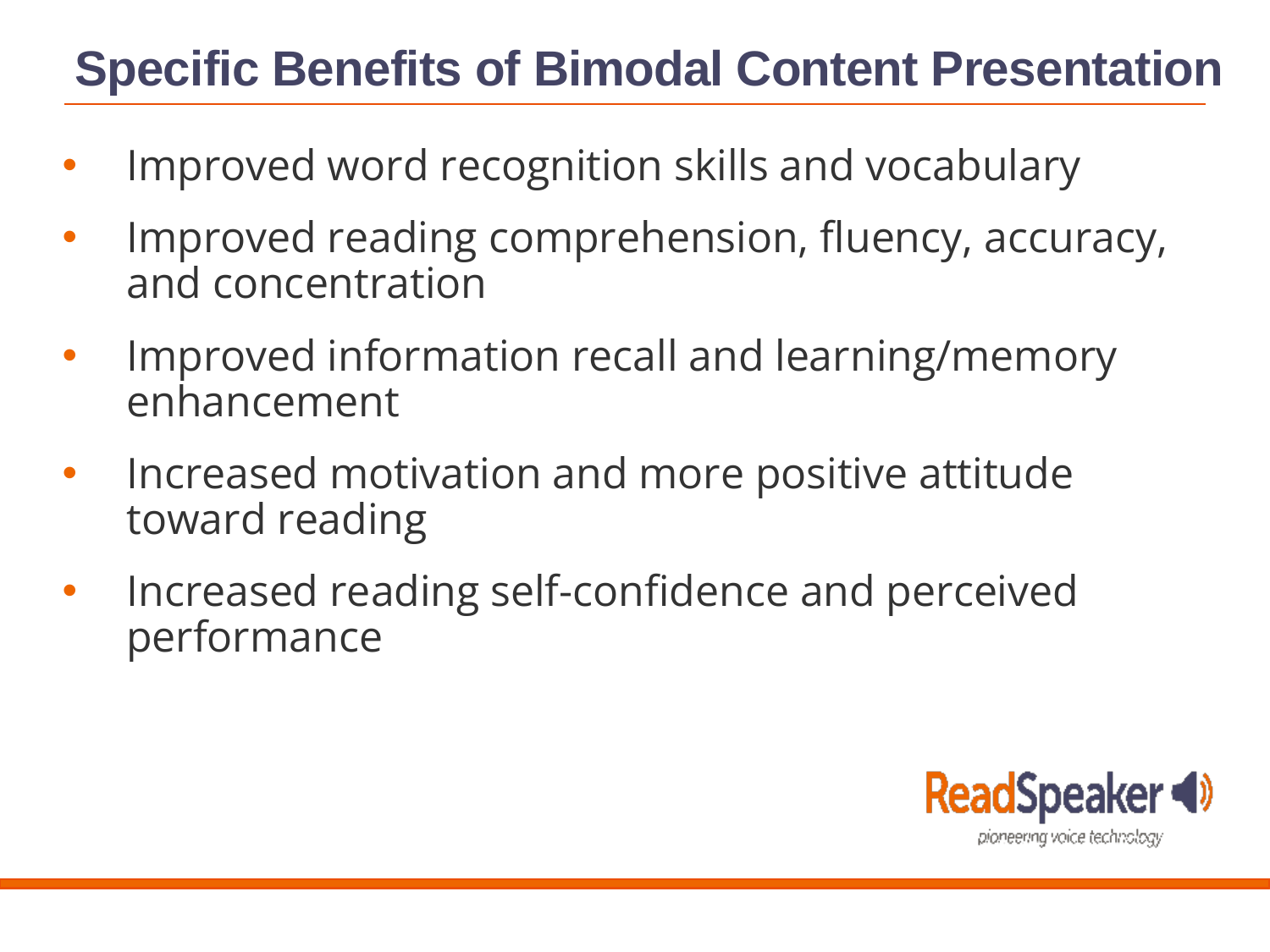

Specific Benefits of Bimodal Content Presentation
Improved word recognition skills and vocabulary
Improved reading comprehension, fluency, accuracy, and concentration
Improved information recall and learning/memory enhancement
Increased motivation and more positive attitude toward reading
Increased reading self-confidence and perceived performance